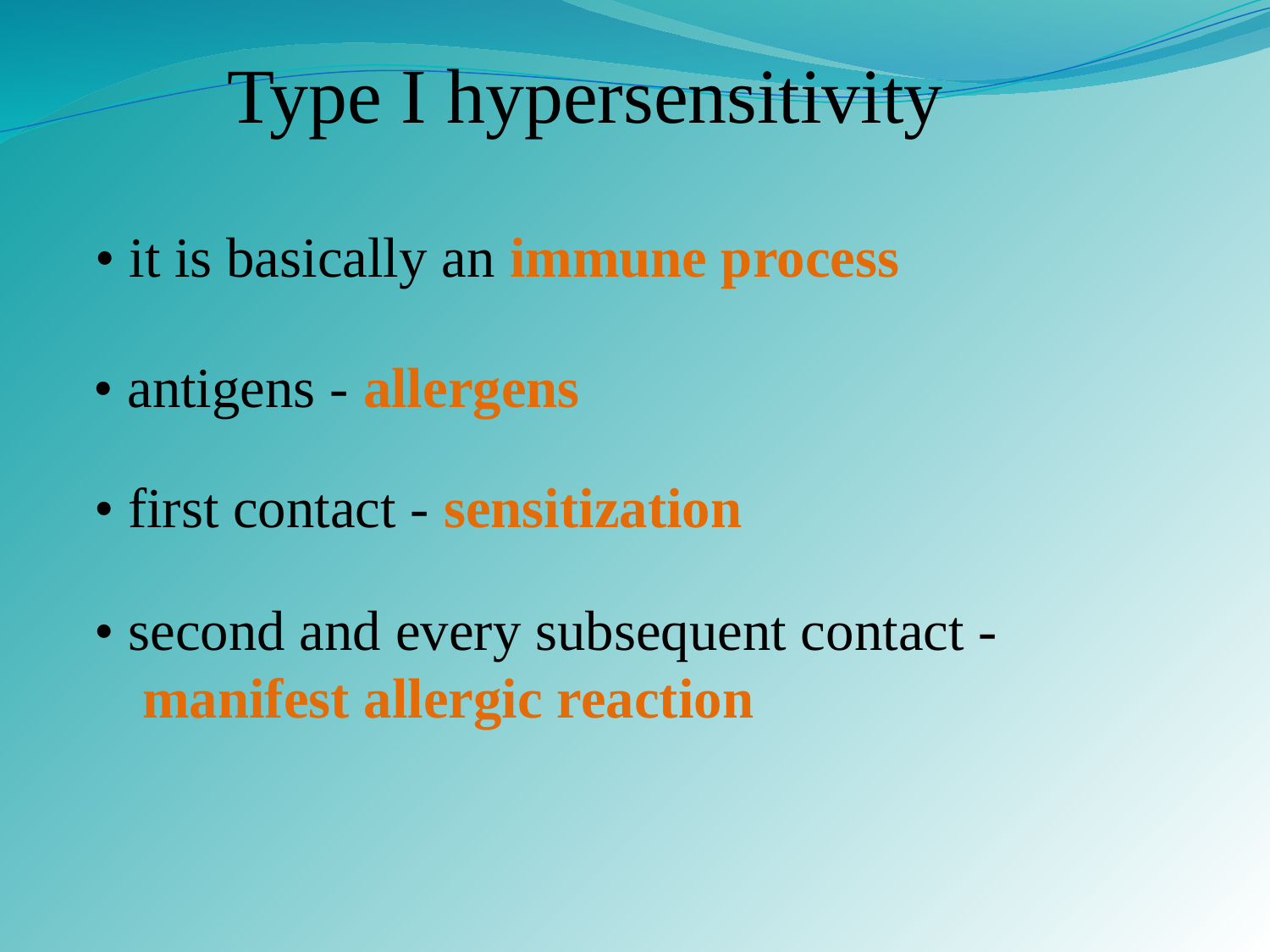

Type I hypersensitivity

• it is basically an immune process

• antigens - allergens

• first contact - sensitization

• second and every subsequent contact -

manifest allergic reaction